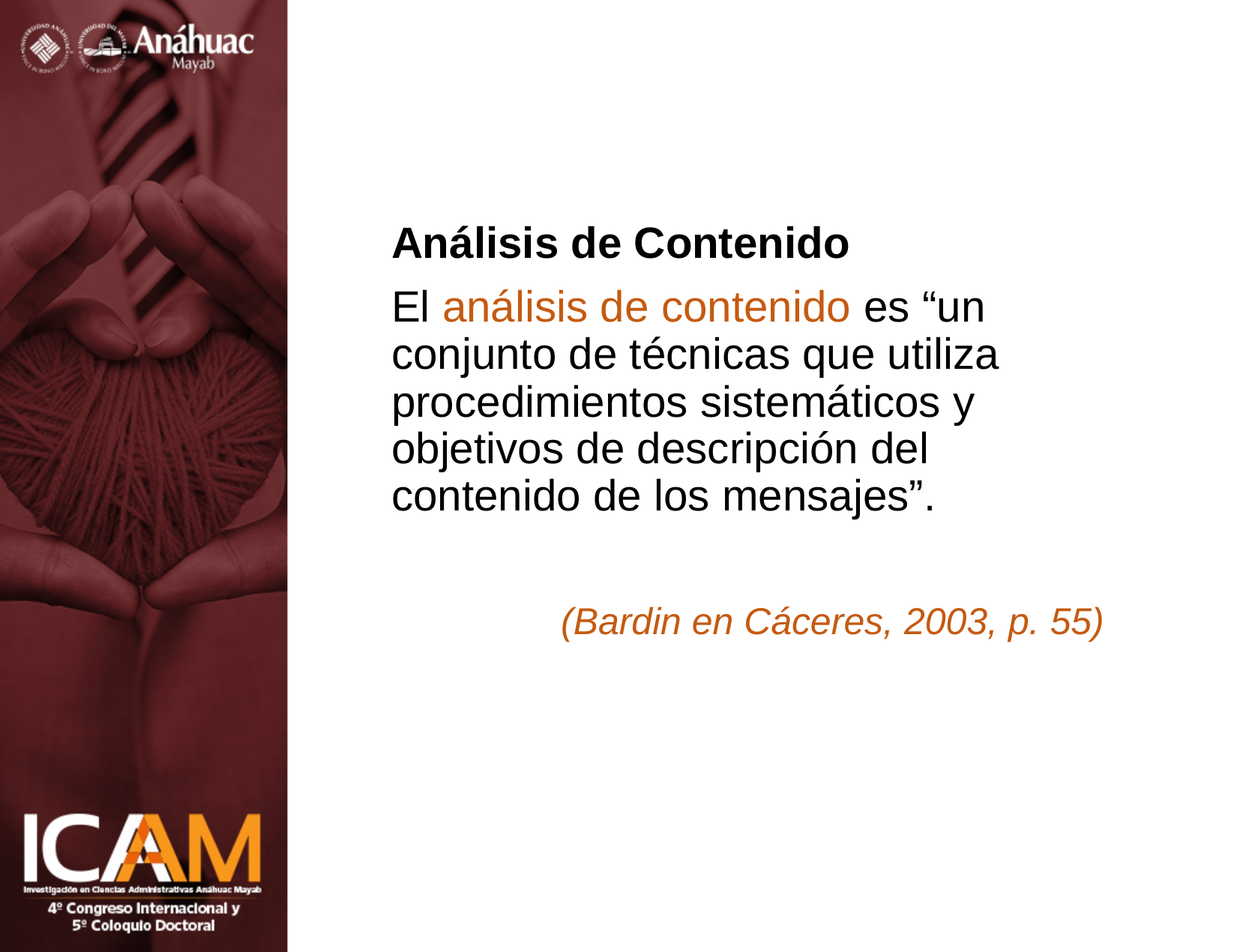

Análisis de Contenido
El análisis de contenido es “un conjunto de técnicas que utiliza procedimientos sistemáticos y objetivos de descripción del contenido de los mensajes”.

(Bardin en Cáceres, 2003, p. 55)